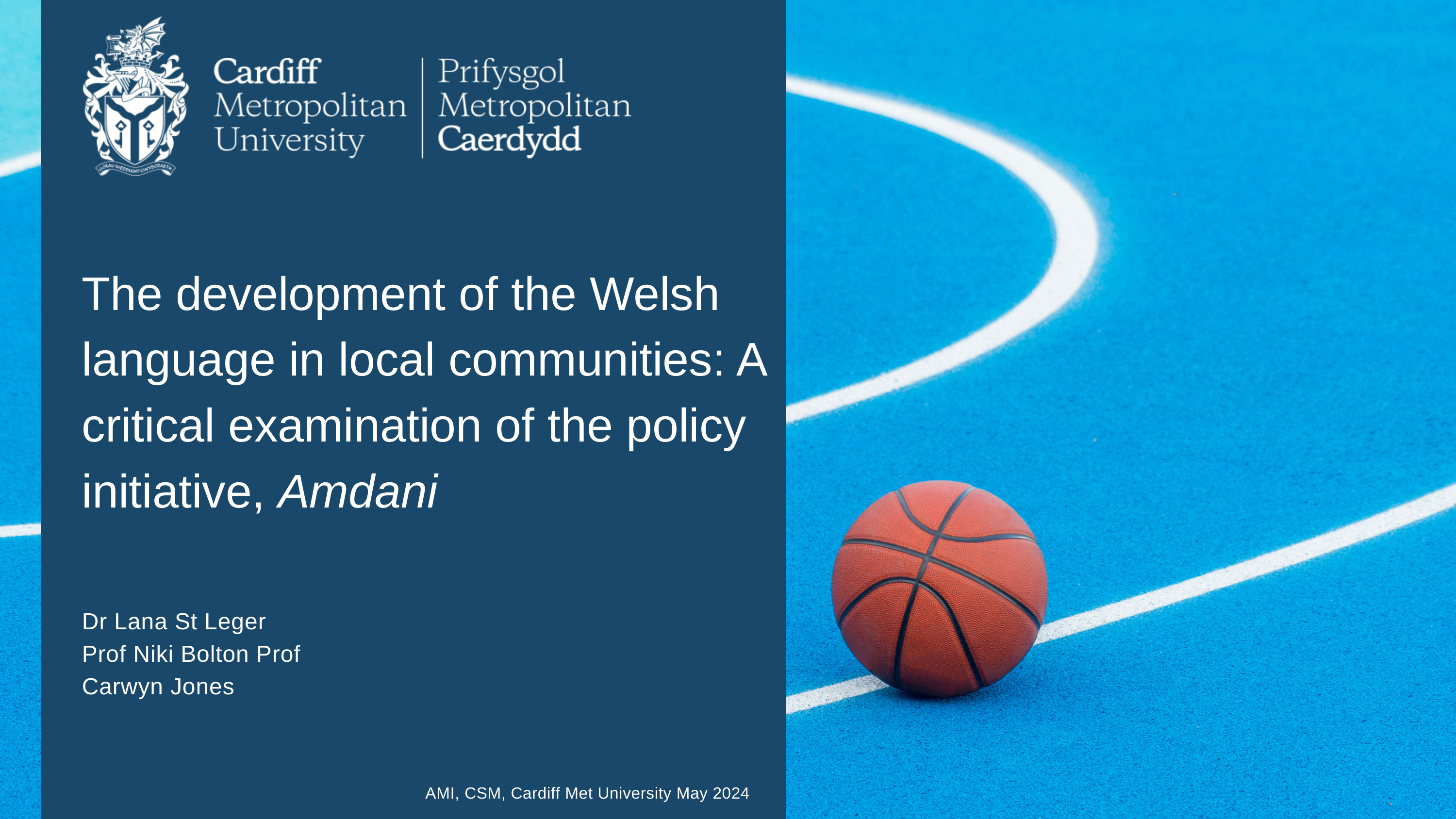

The development of the Welsh language in local communities: A critical examination of the policy initiative, Amdani

Dr Lana St Leger
Prof Niki Bolton Prof Carwyn Jones
AMI, CSM, Cardiff Met University May 2024